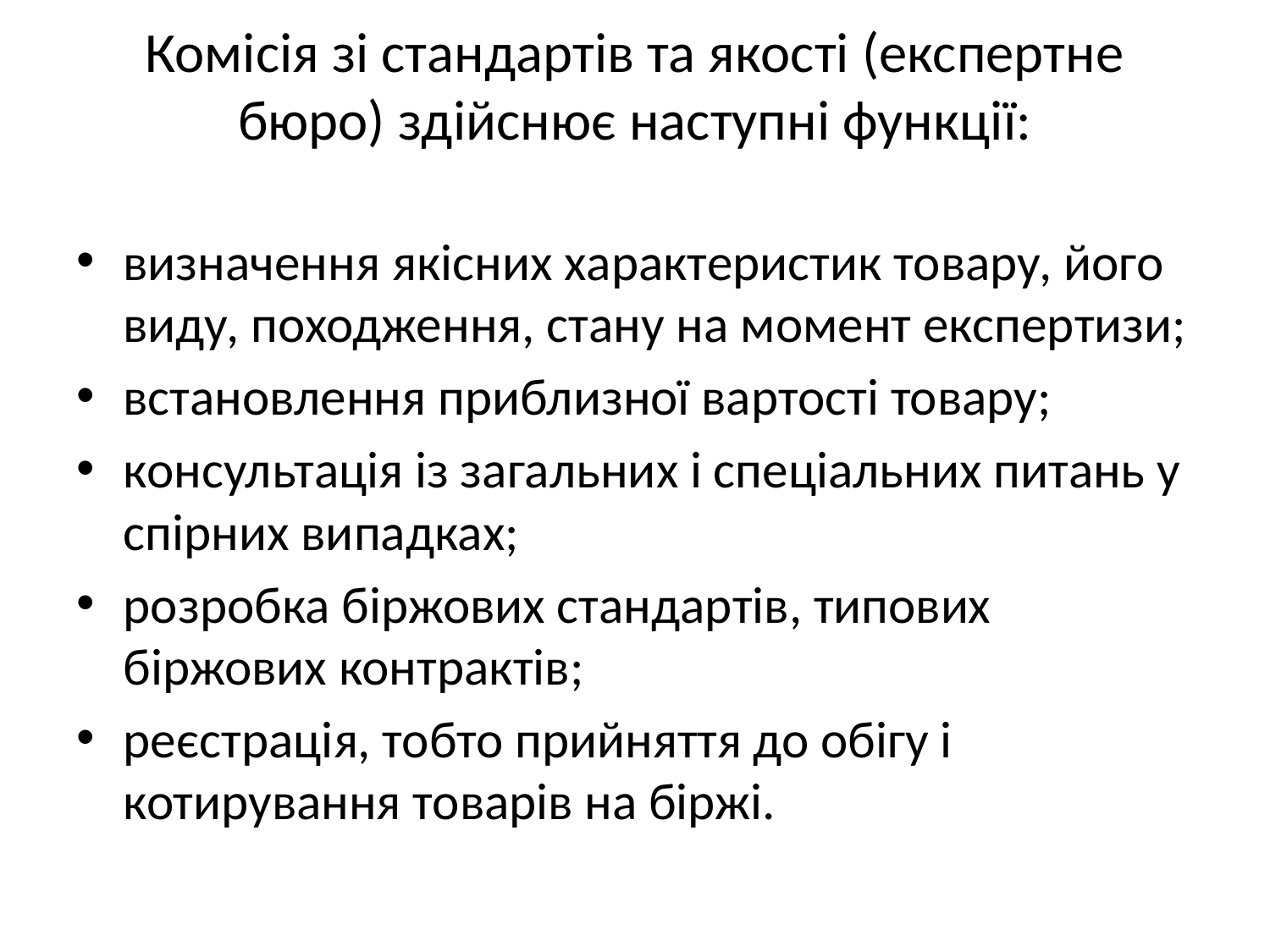

# Комісія зі стандартів та якості (експертне бюро) здійснює наступні функції:
визначення якісних характеристик товару, його виду, походження, стану на момент експертизи;
встановлення приблизної вартості товару;
консультація із загальних і спеціальних питань у спірних випадках;
розробка біржових стандартів, типових біржових контрактів;
реєстрація, тобто прийняття до обігу і котирування товарів на біржі.